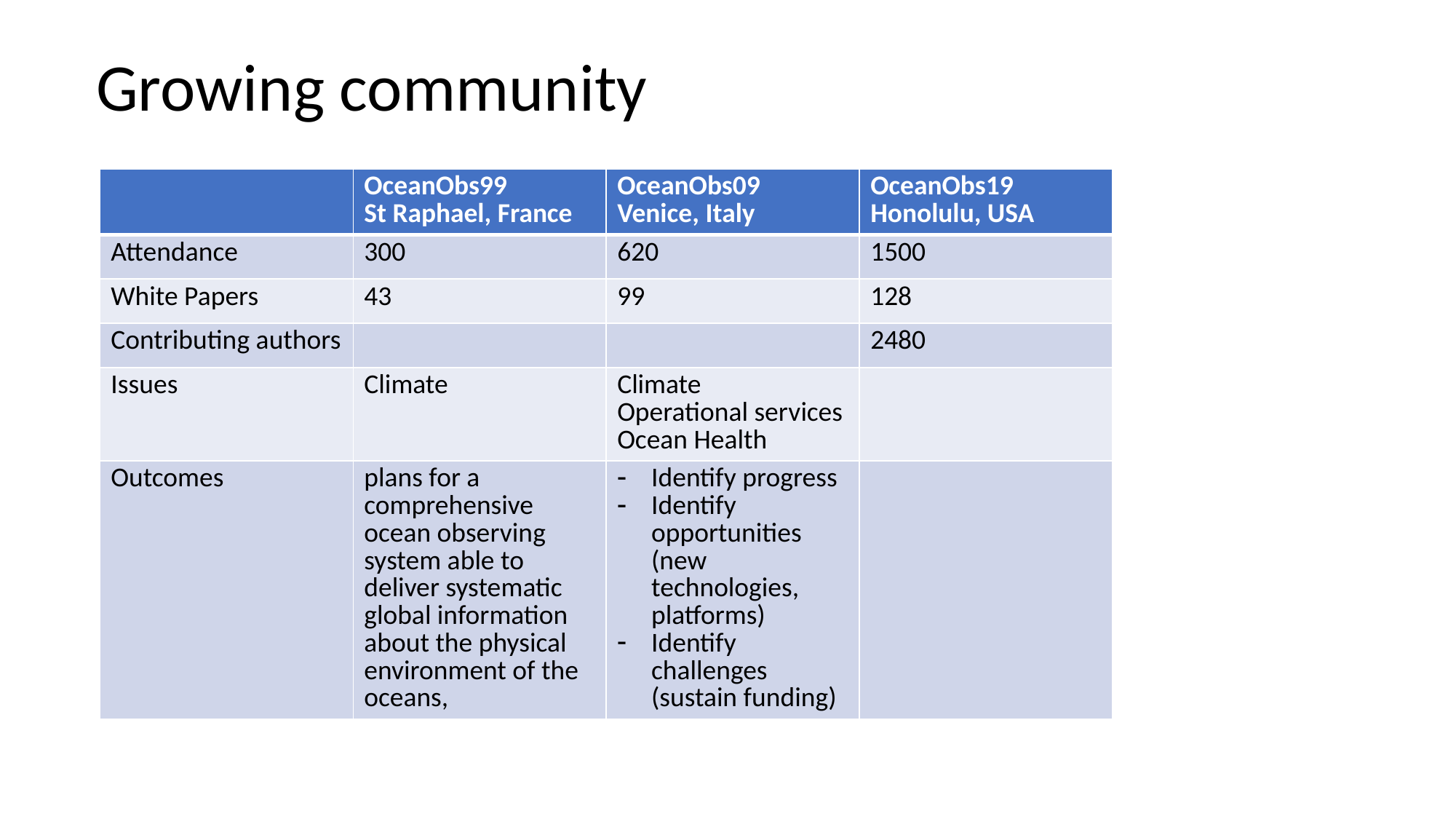

# Growing community
|  | OceanObs99 St Raphael, France | OceanObs09 Venice, Italy | OceanObs19 Honolulu, USA |
| --- | --- | --- | --- |
| Attendance | 300 | 620 | 1500 |
| White Papers | 43 | 99 | 128 |
| Contributing authors |  |  | 2480 |
| Issues | Climate | Climate Operational services Ocean Health |  |
| Outcomes | plans for a comprehensive ocean observing system able to deliver systematic global information about the physical environment of the oceans, | Identify progress Identify opportunities (new technologies, platforms) Identify challenges (sustain funding) |  |